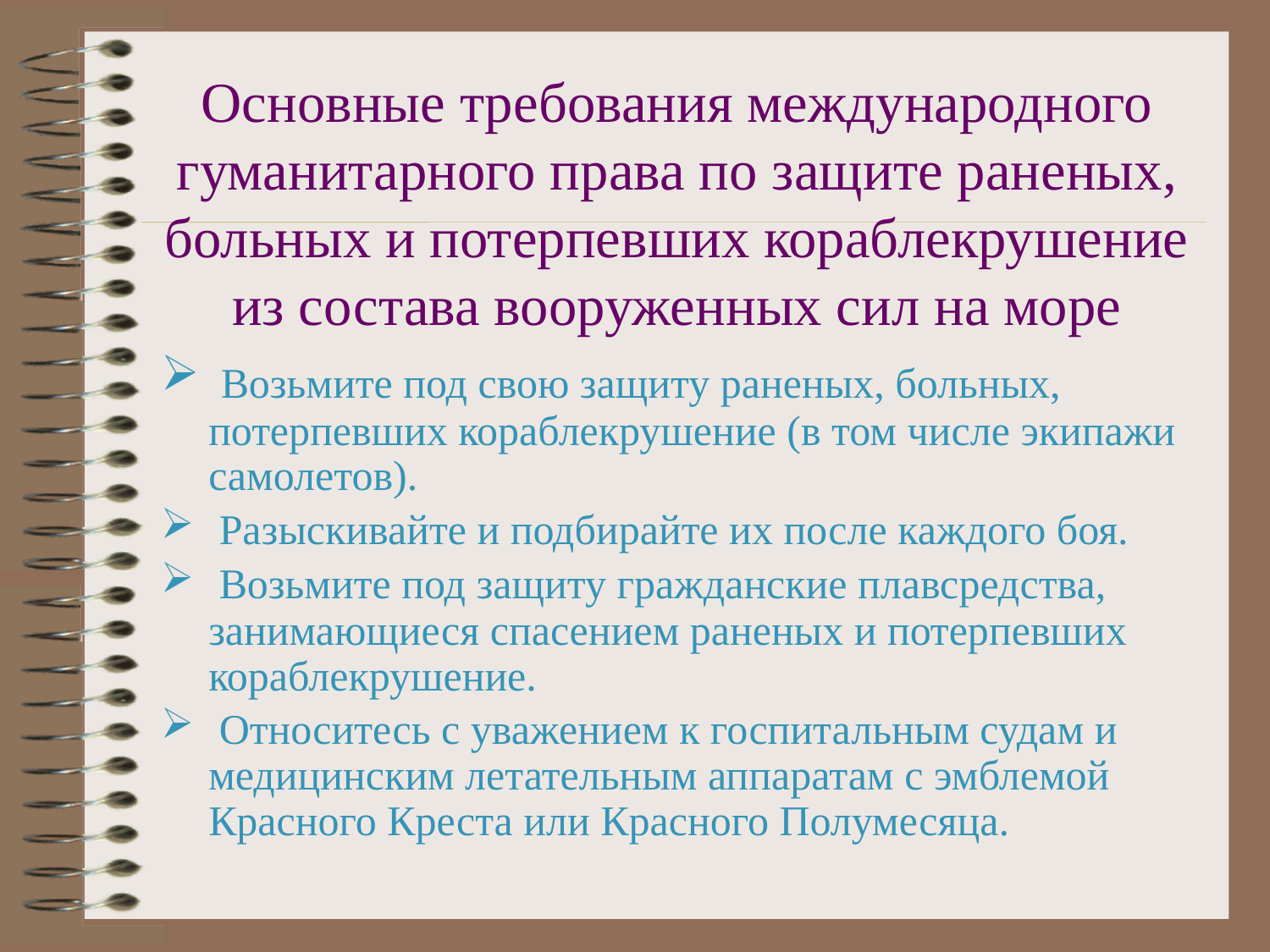

# Основные требования международного гуманитарного права по защите раненых, больных и потерпевших кораблекрушение из состава вооруженных сил на море
 Возьмите под свою защиту раненых, больных, потерпевших кораблекрушение (в том числе экипажи самолетов).
 Разыскивайте и подбирайте их после каждого боя.
 Возьмите под защиту гражданские плавсредства, занимающиеся спасением раненых и потерпевших кораблекрушение.
 Относитесь с уважением к госпитальным судам и медицинским летательным аппаратам с эмблемой Красного Креста или Красного Полумесяца.